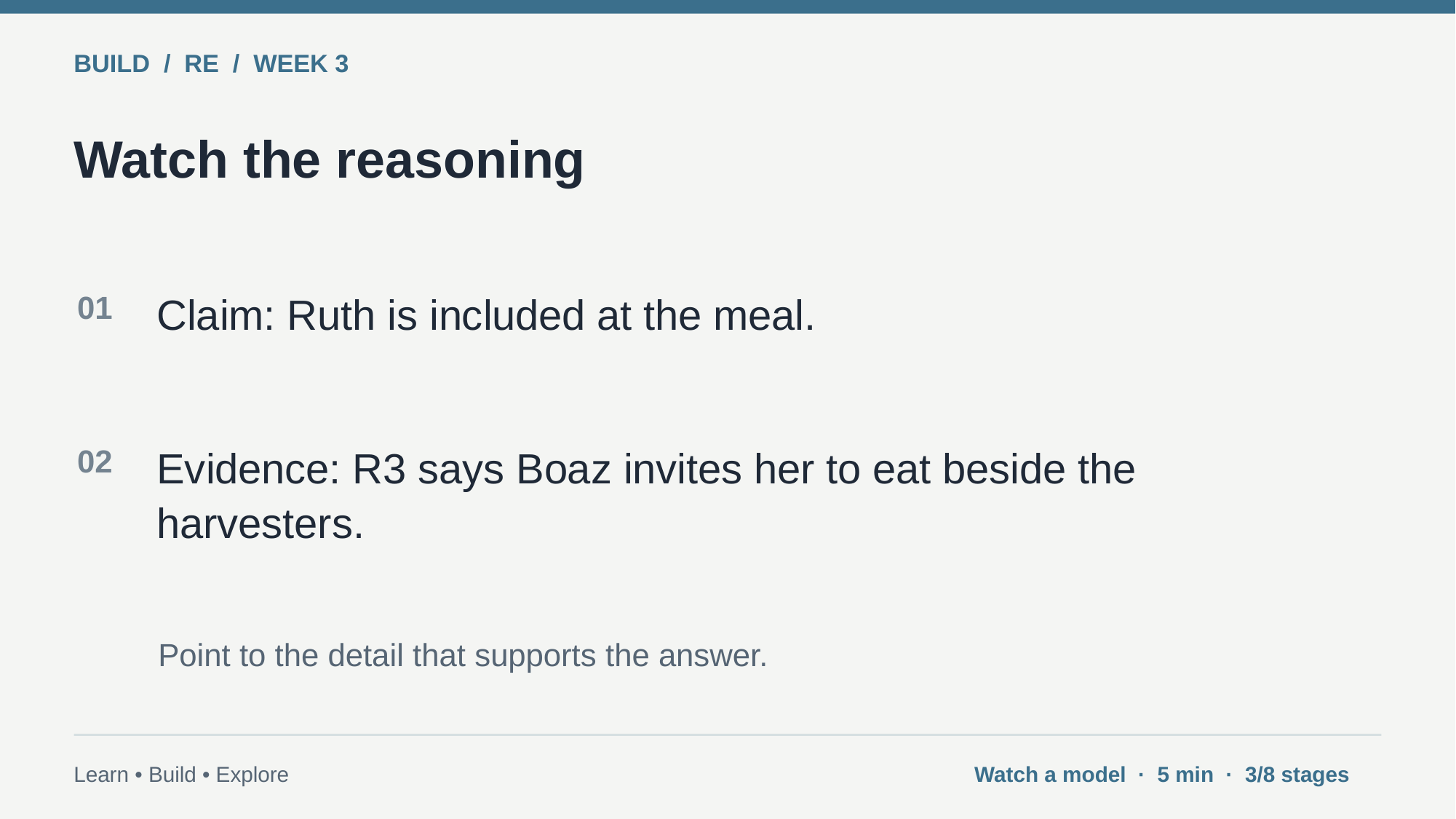

BUILD  /  RE  /  WEEK 3
Watch the reasoning
01
Claim: Ruth is included at the meal.
02
Evidence: R3 says Boaz invites her to eat beside the harvesters.
Point to the detail that supports the answer.

Learn • Build • Explore
Watch a model  ·  5 min  ·  3/8 stages